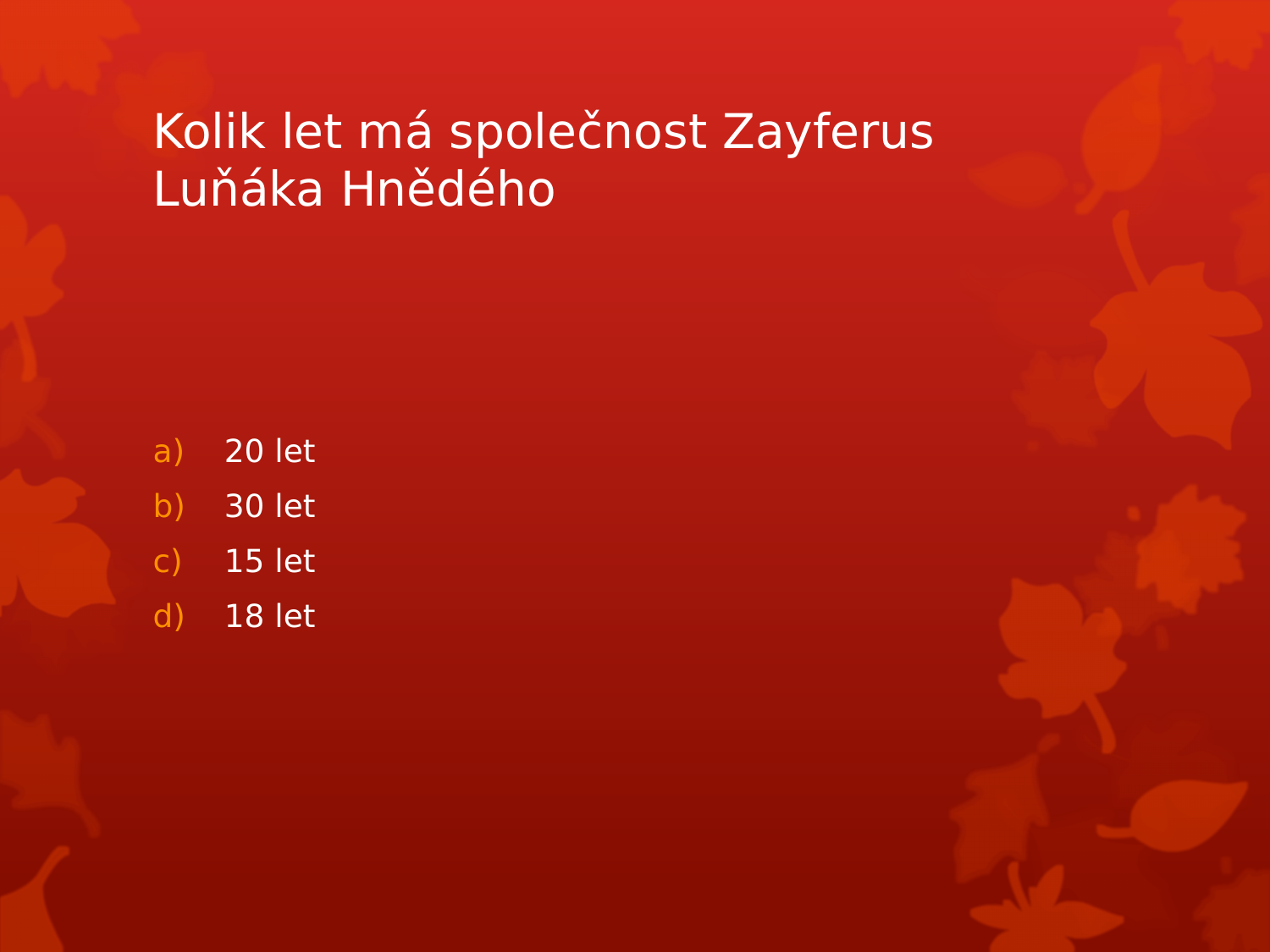

# Kolik let má společnost Zayferus Luňáka Hnědého
20 let
30 let
15 let
18 let